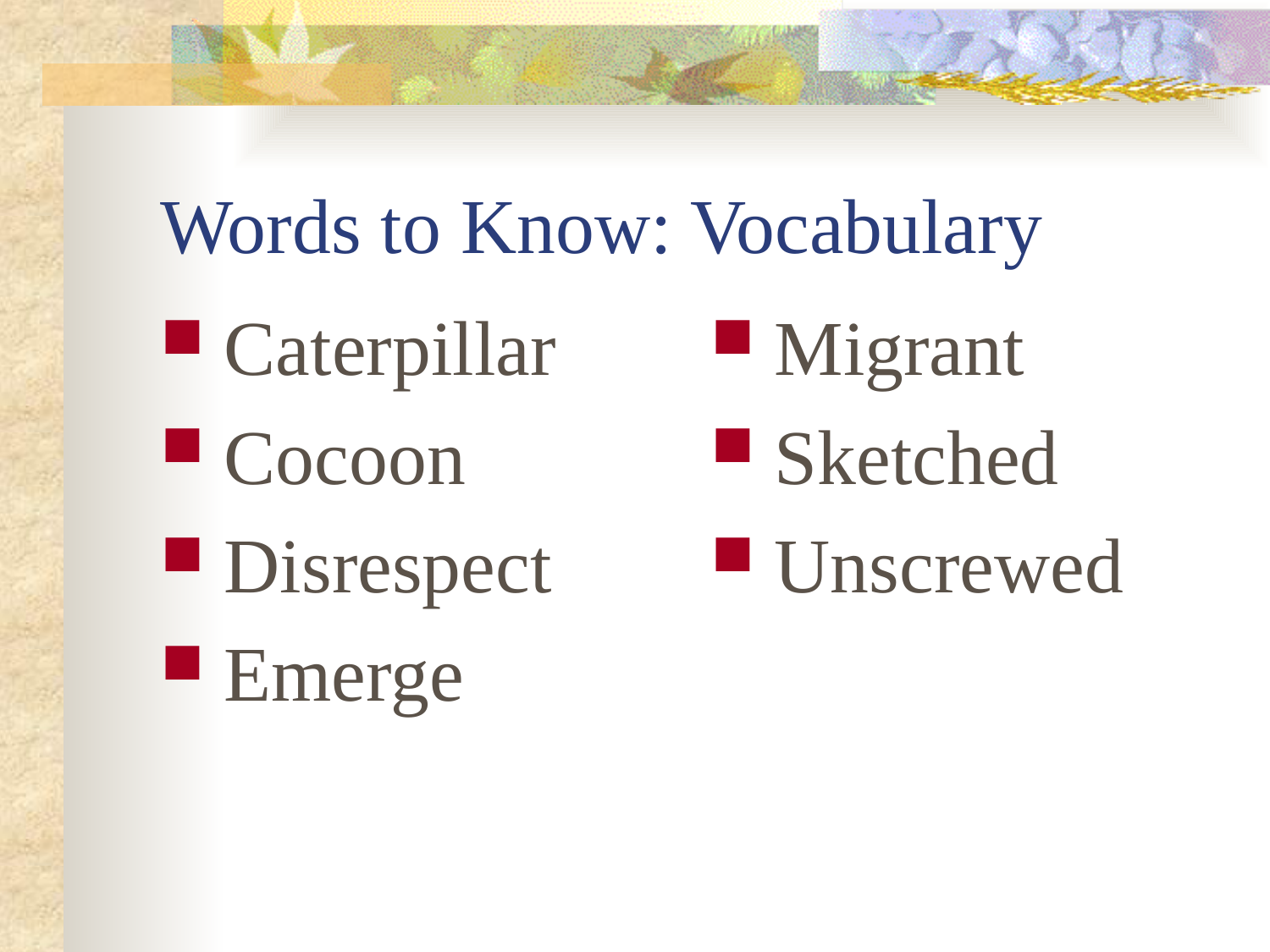

# Words to Know: Vocabulary
Caterpillar
Cocoon
Disrespect
Emerge

Migrant
Sketched
Unscrewed